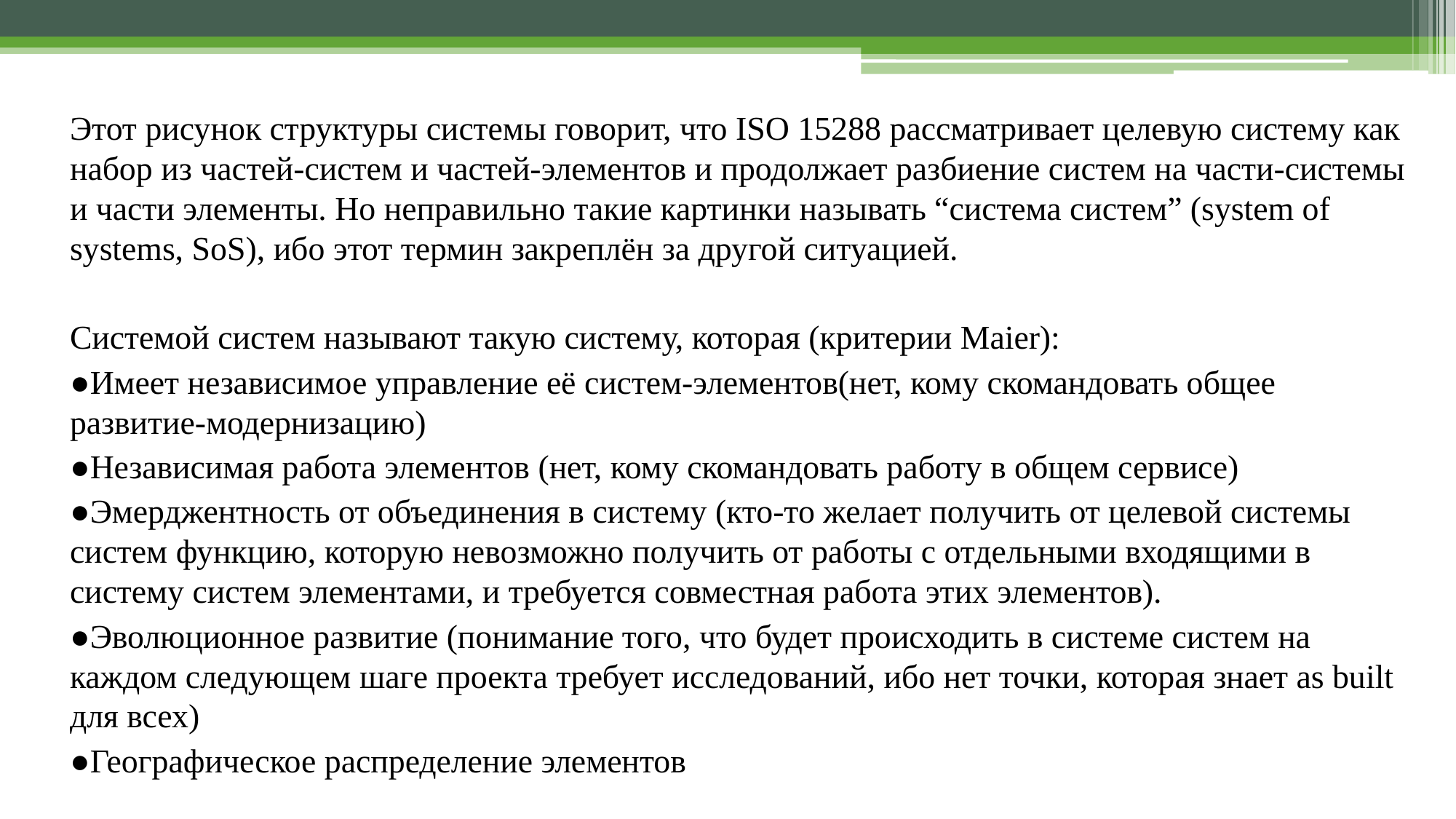

Этот рисунок структуры системы говорит, что ISO 15288 рассматривает целевую систему как набор из частей-систем и частей-элементов и продолжает разбиение систем на части-системы и части элементы. Но неправильно такие картинки называть “система систем” (system of systems, SoS), ибо этот термин закреплён за другой ситуацией.

Системой систем называют такую систему, которая (критерии Maier):
●Имеет независимое управление её систем-элементов(нет, кому скомандовать общее развитие-модернизацию)
●Независимая работа элементов (нет, кому скомандовать работу в общем сервисе)
●Эмерджентность от объединения в систему (кто-то желает получить от целевой системы систем функцию, которую невозможно получить от работы с отдельными входящими в систему систем элементами, и требуется совместная работа этих элементов).
●Эволюционное развитие (понимание того, что будет происходить в системе систем на каждом следующем шаге проекта требует исследований, ибо нет точки, которая знает as built для всех)
●Географическое распределение элементов